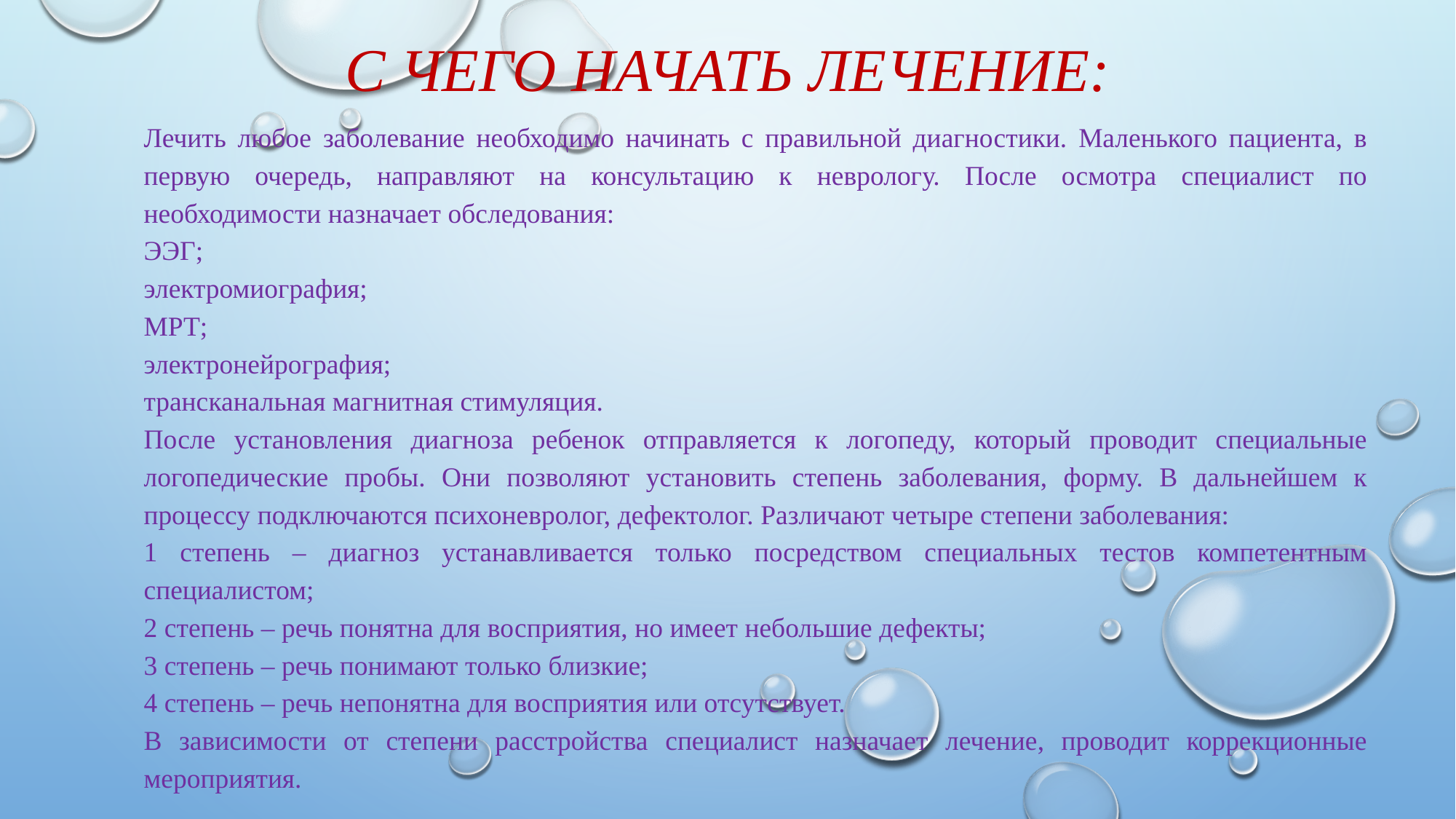

С ЧЕГО НАЧАТЬ ЛЕЧЕНИЕ:
Лечить любое заболевание необходимо начинать с правильной диагностики. Маленького пациента, в первую очередь, направляют на консультацию к неврологу. После осмотра специалист по необходимости назначает обследования:
ЭЭГ;
электромиография;
МРТ;
электронейрография;
трансканальная магнитная стимуляция.
После установления диагноза ребенок отправляется к логопеду, который проводит специальные логопедические пробы. Они позволяют установить степень заболевания, форму. В дальнейшем к процессу подключаются психоневролог, дефектолог. Различают четыре степени заболевания:
1 степень – диагноз устанавливается только посредством специальных тестов компетентным специалистом;
2 степень – речь понятна для восприятия, но имеет небольшие дефекты;
3 степень – речь понимают только близкие;
4 степень – речь непонятна для восприятия или отсутствует.
В зависимости от степени расстройства специалист назначает лечение, проводит коррекционные мероприятия.